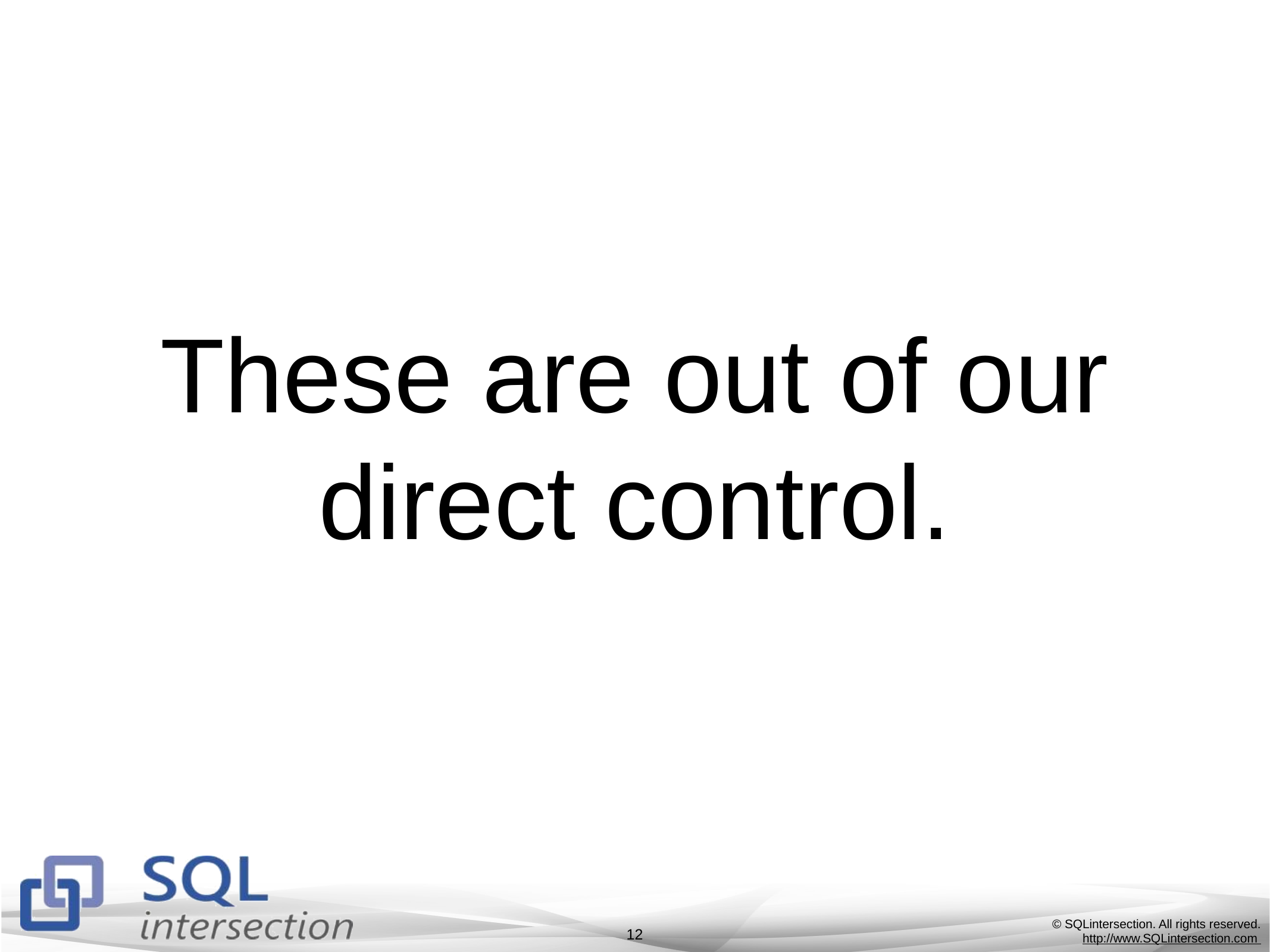

These are out of our direct control.